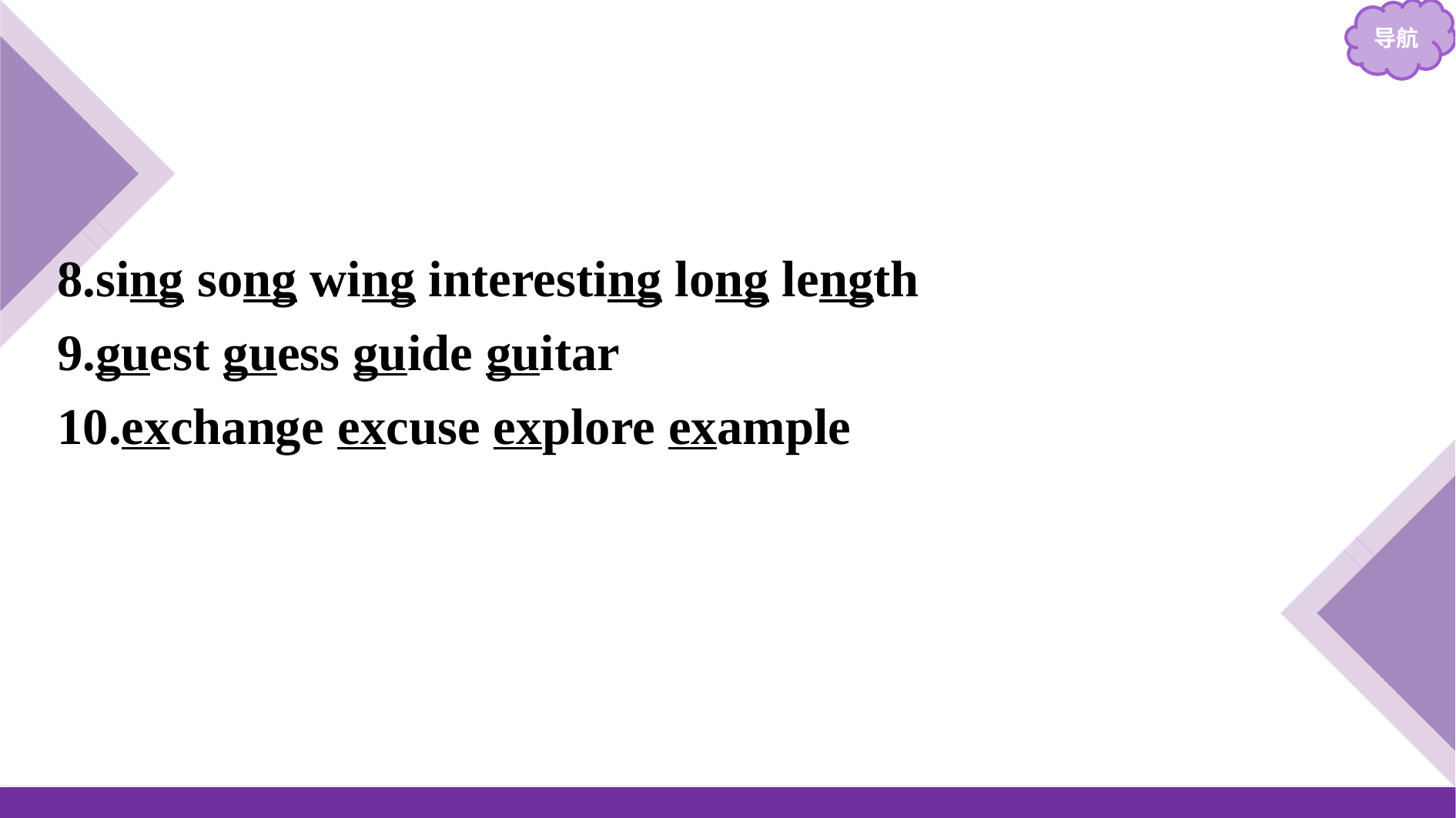

8.sing song wing interesting long length
9.guest guess guide guitar
10.exchange excuse explore example